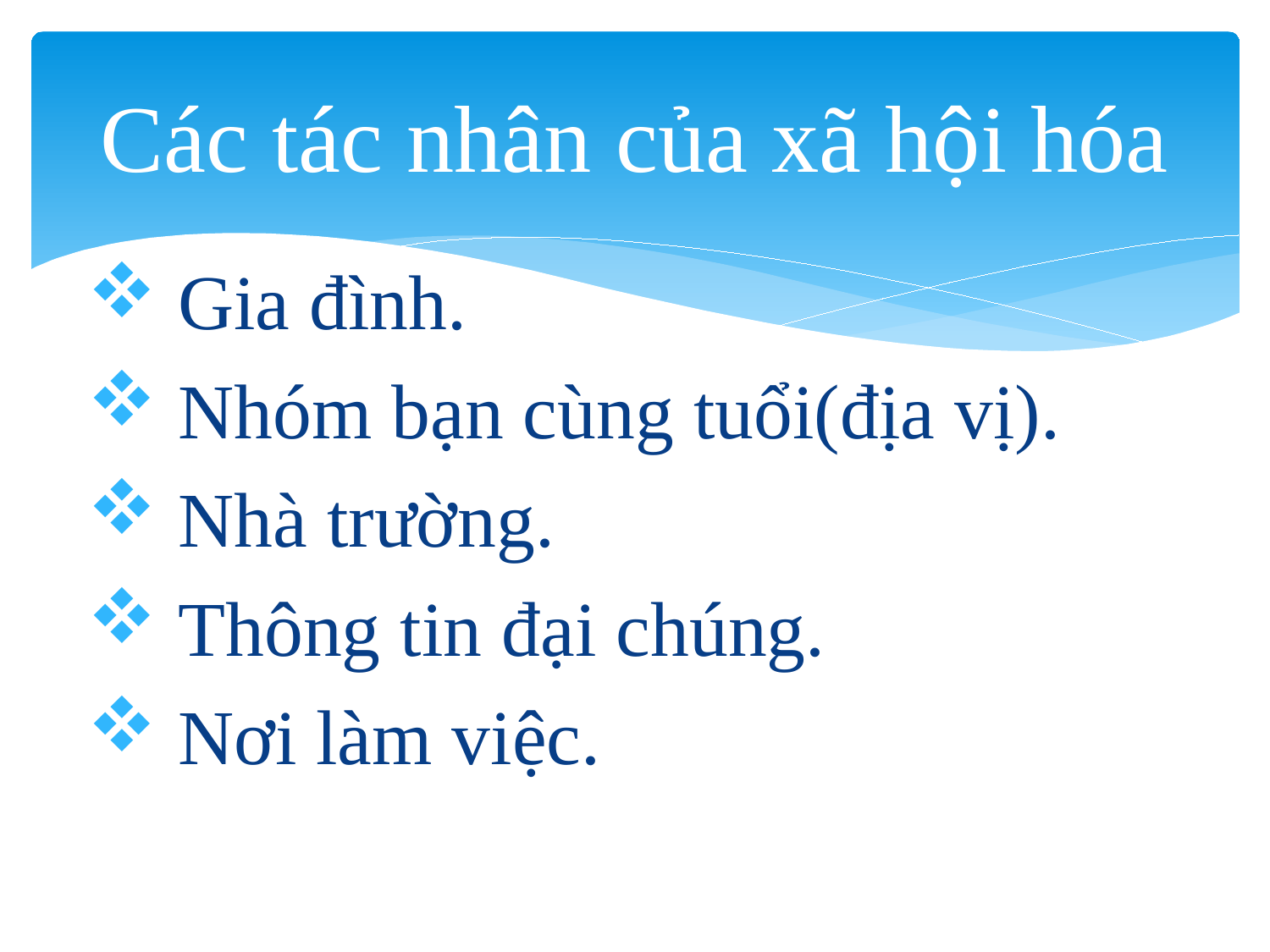

# Các tác nhân của xã hội hóa
 Gia đình.
 Nhóm bạn cùng tuổi(địa vị).
 Nhà trường.
 Thông tin đại chúng.
 Nơi làm việc.